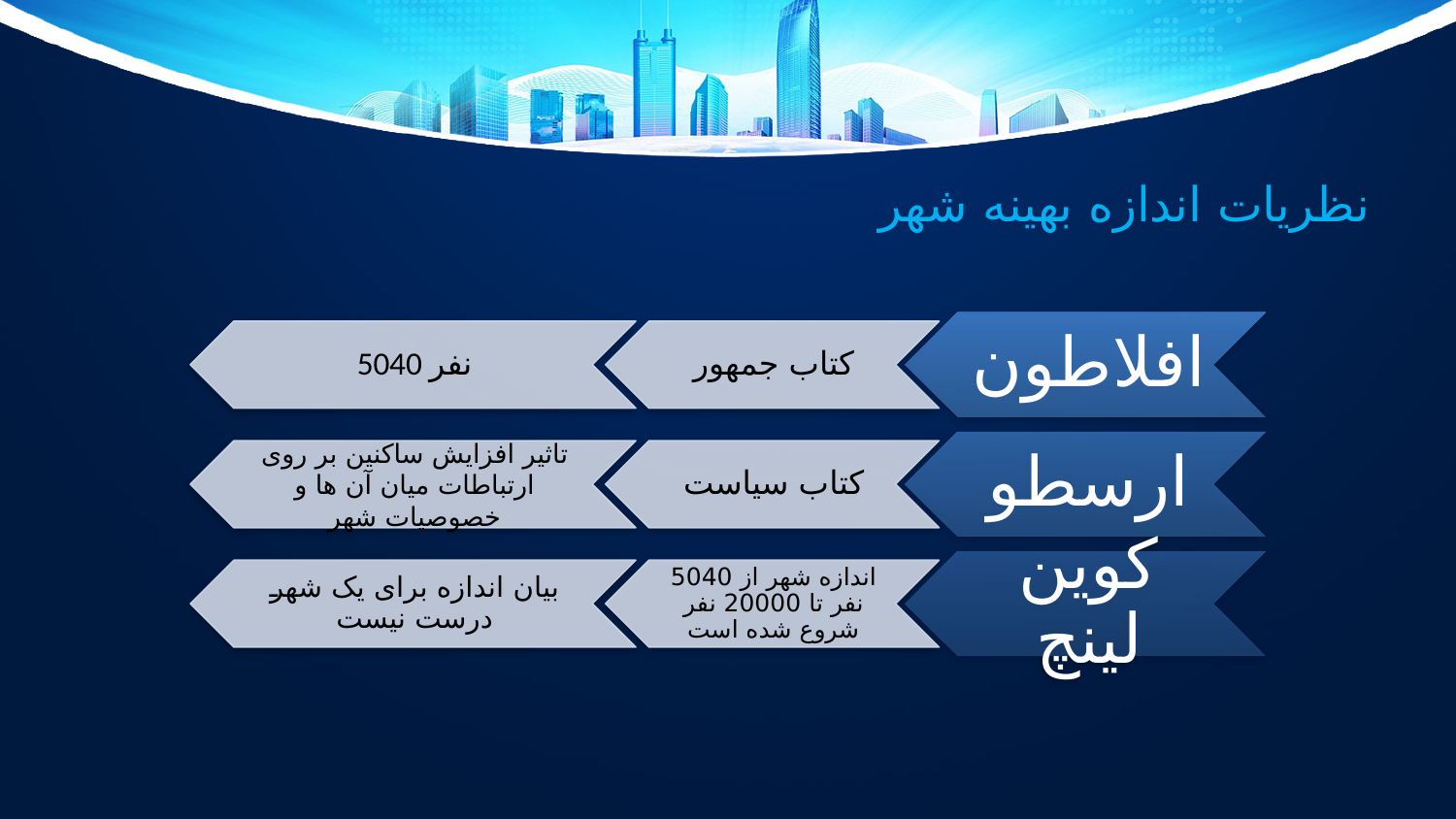

# نظریات اندازه بهینه شهر
افلاطون
کتاب جمهور
5040 نفر
ارسطو
کتاب سیاست
تاثیر افزایش ساکنین بر روی ارتباطات میان آن ها و خصوصیات شهر
کوین لینچ
اندازه شهر از 5040 نفر تا 20000 نفر شروع شده است
بیان اندازه برای یک شهر درست نیست